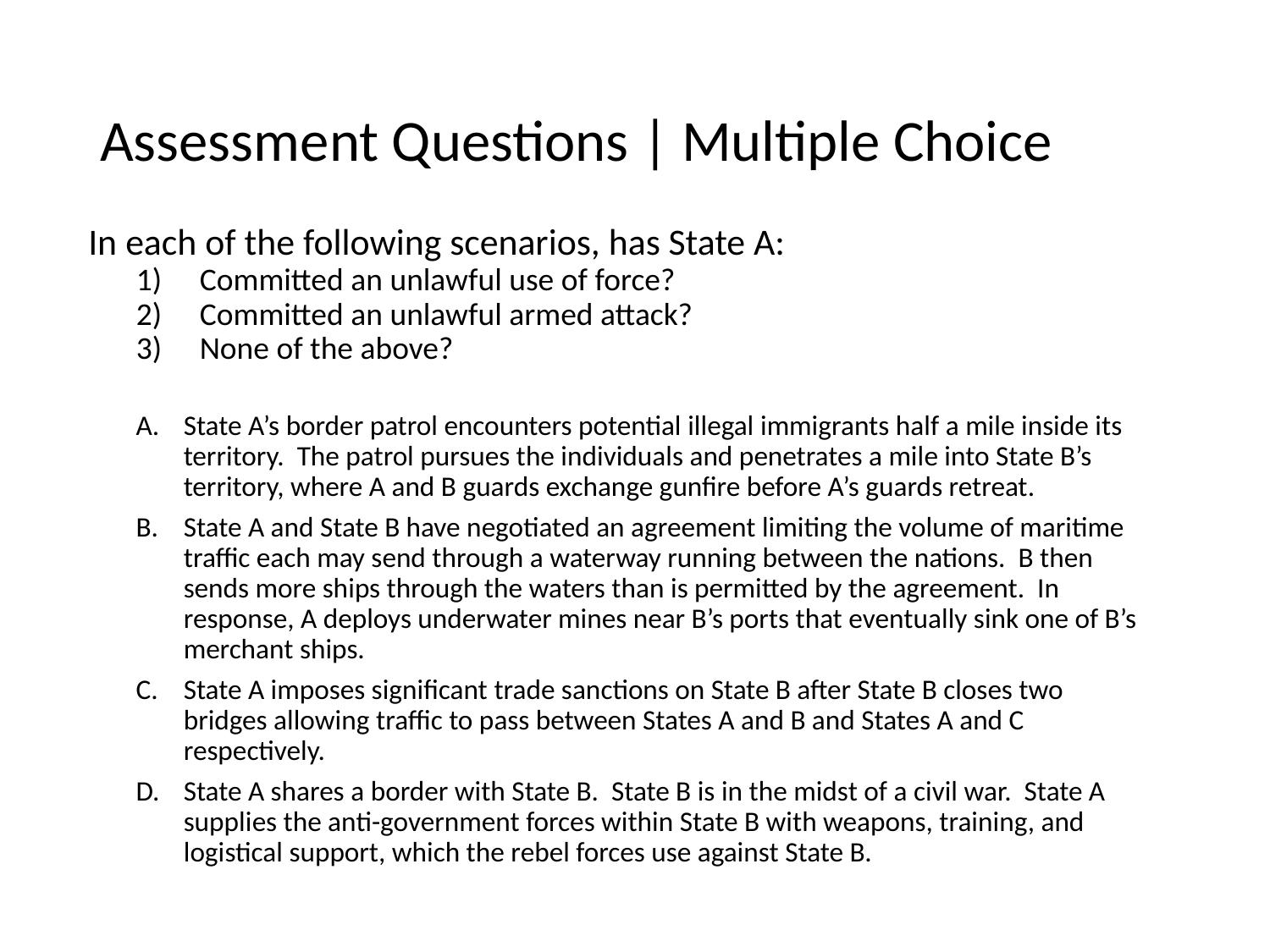

# Assessment Questions | Multiple Choice
In each of the following scenarios, has State A:
Committed an unlawful use of force?
Committed an unlawful armed attack?
None of the above?

State A’s border patrol encounters potential illegal immigrants half a mile inside its territory.  The patrol pursues the individuals and penetrates a mile into State B’s territory, where A and B guards exchange gunfire before A’s guards retreat.
State A and State B have negotiated an agreement limiting the volume of maritime traffic each may send through a waterway running between the nations.  B then sends more ships through the waters than is permitted by the agreement.  In response, A deploys underwater mines near B’s ports that eventually sink one of B’s merchant ships.
State A imposes significant trade sanctions on State B after State B closes two bridges allowing traffic to pass between States A and B and States A and C respectively.
State A shares a border with State B.  State B is in the midst of a civil war.  State A supplies the anti-government forces within State B with weapons, training, and logistical support, which the rebel forces use against State B.